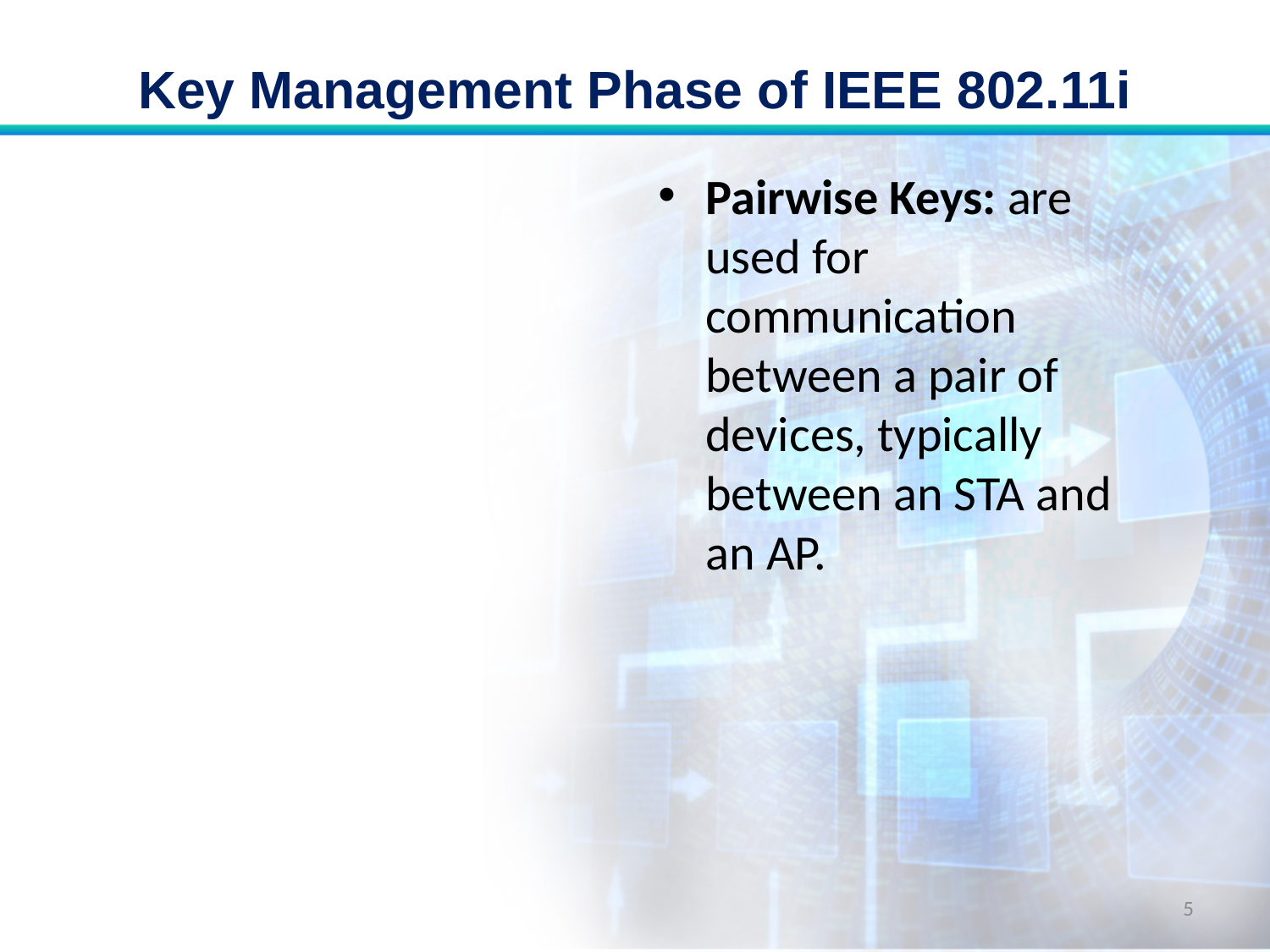

# Key Management Phase of IEEE 802.11i
Pairwise Keys: are used for communication between a pair of devices, typically between an STA and an AP.

5